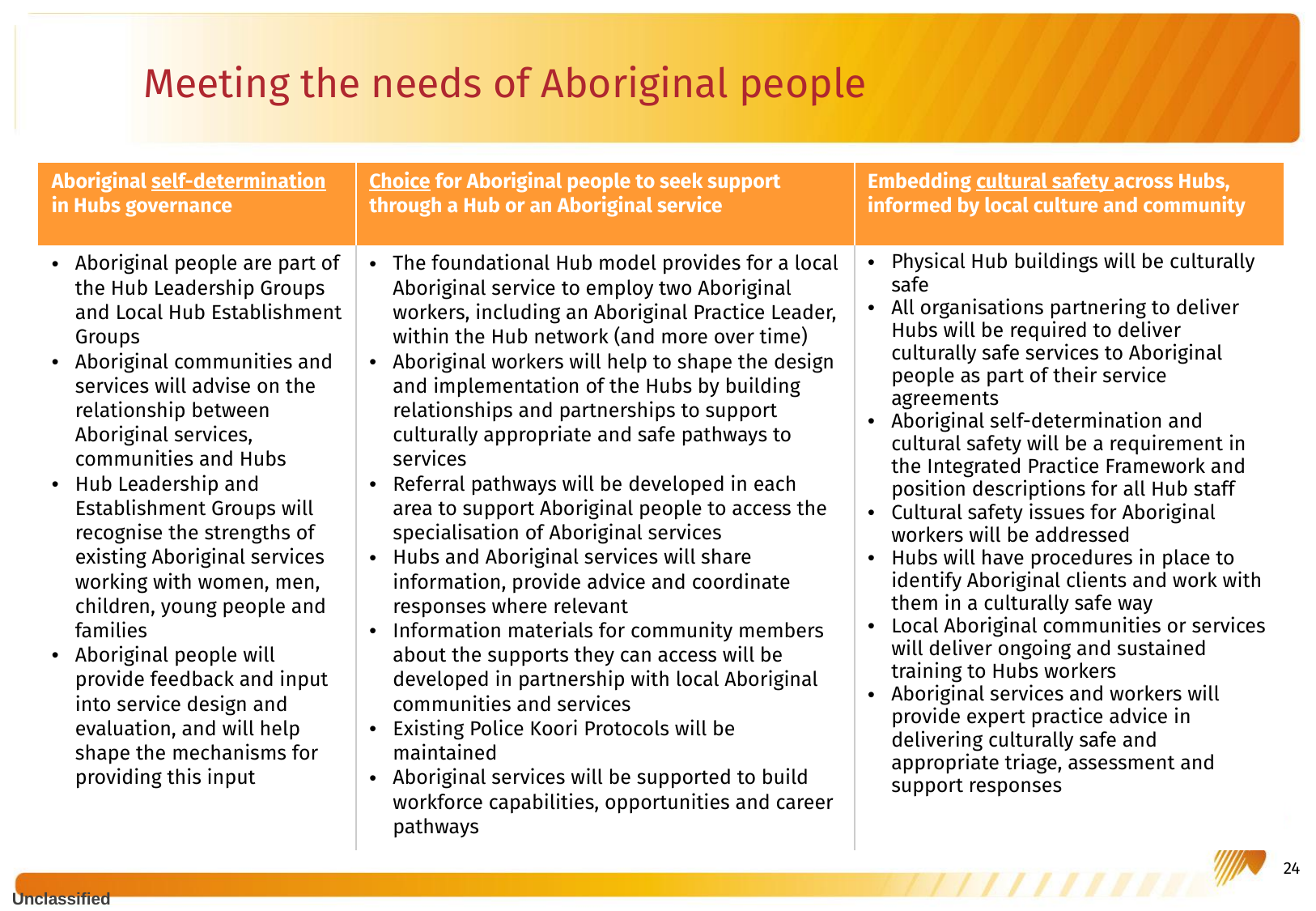

# Meeting the needs of Aboriginal people
| Aboriginal self-determination in Hubs governance | Choice for Aboriginal people to seek support through a Hub or an Aboriginal service | Embedding cultural safety across Hubs, informed by local culture and community |
| --- | --- | --- |
| Aboriginal people are part of the Hub Leadership Groups and Local Hub Establishment Groups Aboriginal communities and services will advise on the relationship between Aboriginal services, communities and Hubs Hub Leadership and Establishment Groups will recognise the strengths of existing Aboriginal services working with women, men, children, young people and families Aboriginal people will provide feedback and input into service design and evaluation, and will help shape the mechanisms for providing this input | The foundational Hub model provides for a local Aboriginal service to employ two Aboriginal workers, including an Aboriginal Practice Leader, within the Hub network (and more over time) Aboriginal workers will help to shape the design and implementation of the Hubs by building relationships and partnerships to support culturally appropriate and safe pathways to services Referral pathways will be developed in each area to support Aboriginal people to access the specialisation of Aboriginal services Hubs and Aboriginal services will share information, provide advice and coordinate responses where relevant Information materials for community members about the supports they can access will be developed in partnership with local Aboriginal communities and services Existing Police Koori Protocols will be maintained Aboriginal services will be supported to build workforce capabilities, opportunities and career pathways | Physical Hub buildings will be culturally safe All organisations partnering to deliver Hubs will be required to deliver culturally safe services to Aboriginal people as part of their service agreements Aboriginal self-determination and cultural safety will be a requirement in the Integrated Practice Framework and position descriptions for all Hub staff Cultural safety issues for Aboriginal workers will be addressed Hubs will have procedures in place to identify Aboriginal clients and work with them in a culturally safe way Local Aboriginal communities or services will deliver ongoing and sustained training to Hubs workers Aboriginal services and workers will provide expert practice advice in delivering culturally safe and appropriate triage, assessment and support responses |
24